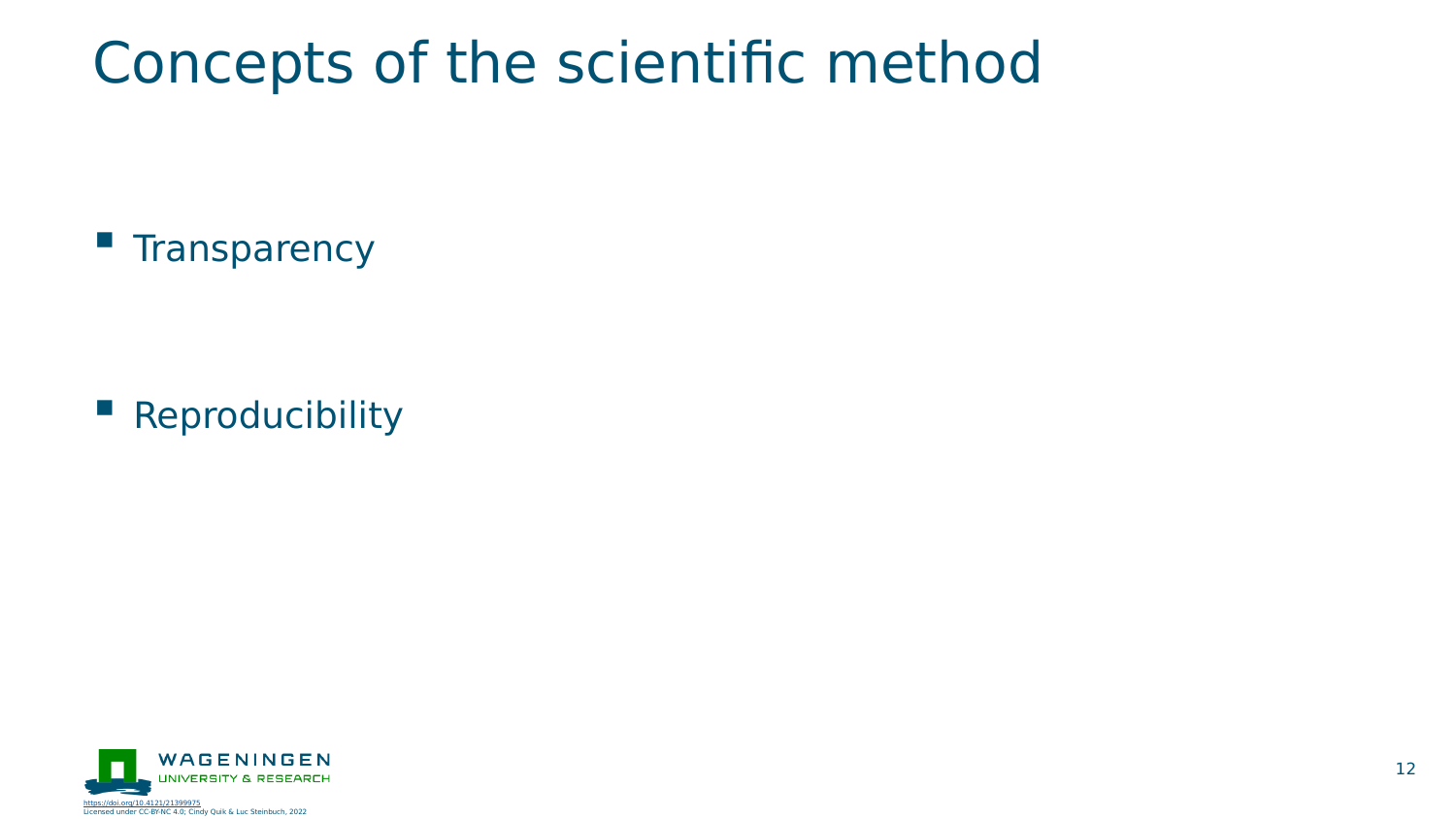

# Concepts of the scientific method
Transparency

Reproducibility
12